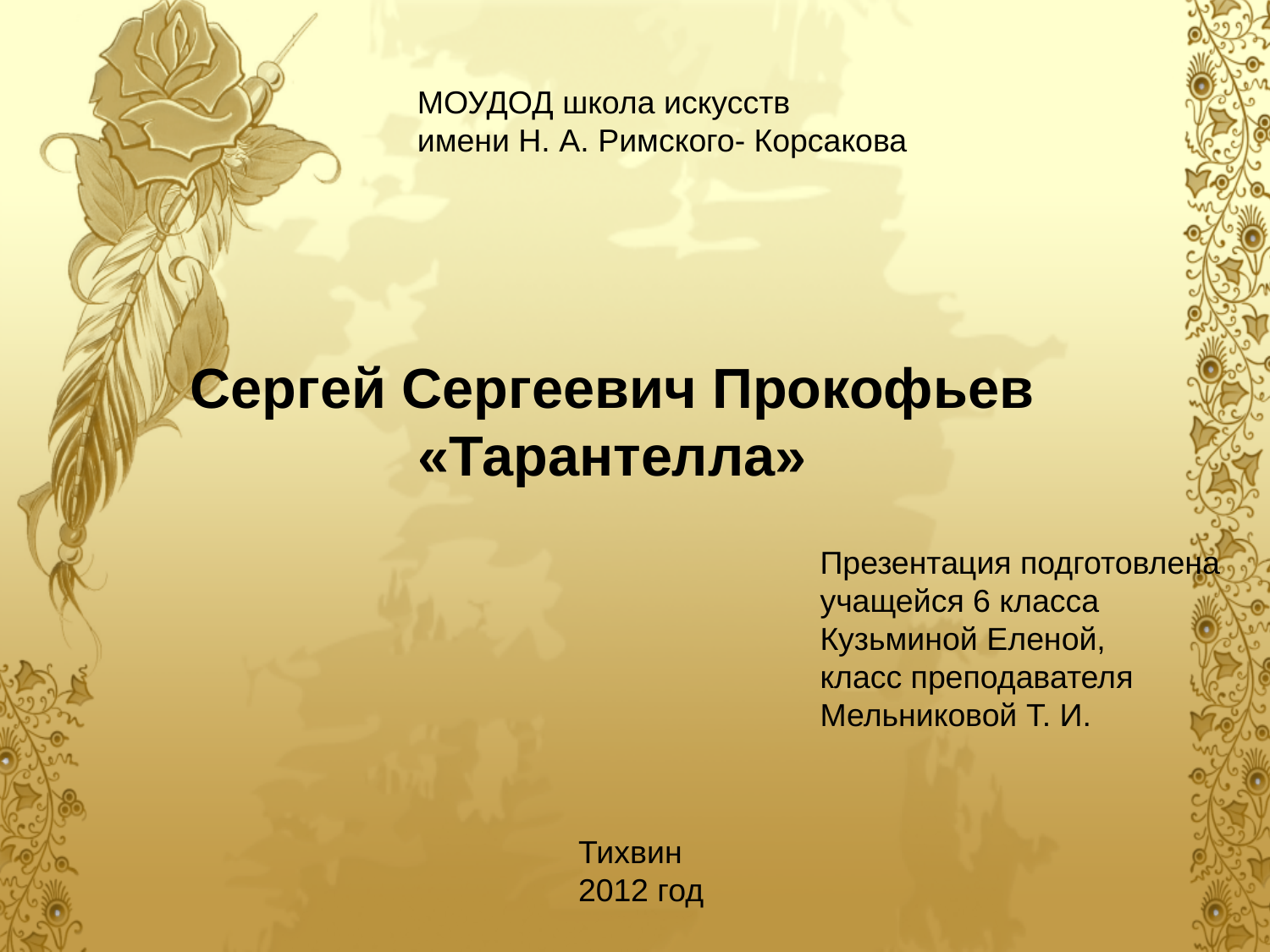

МОУДОД школа искусств
имени Н. А. Римского- Корсакова
Сергей Сергеевич Прокофьев
«Тарантелла»
Презентация подготовлена
учащейся 6 класса
Кузьминой Еленой,
класс преподавателя
Мельниковой Т. И.

Тихвин
2012 год